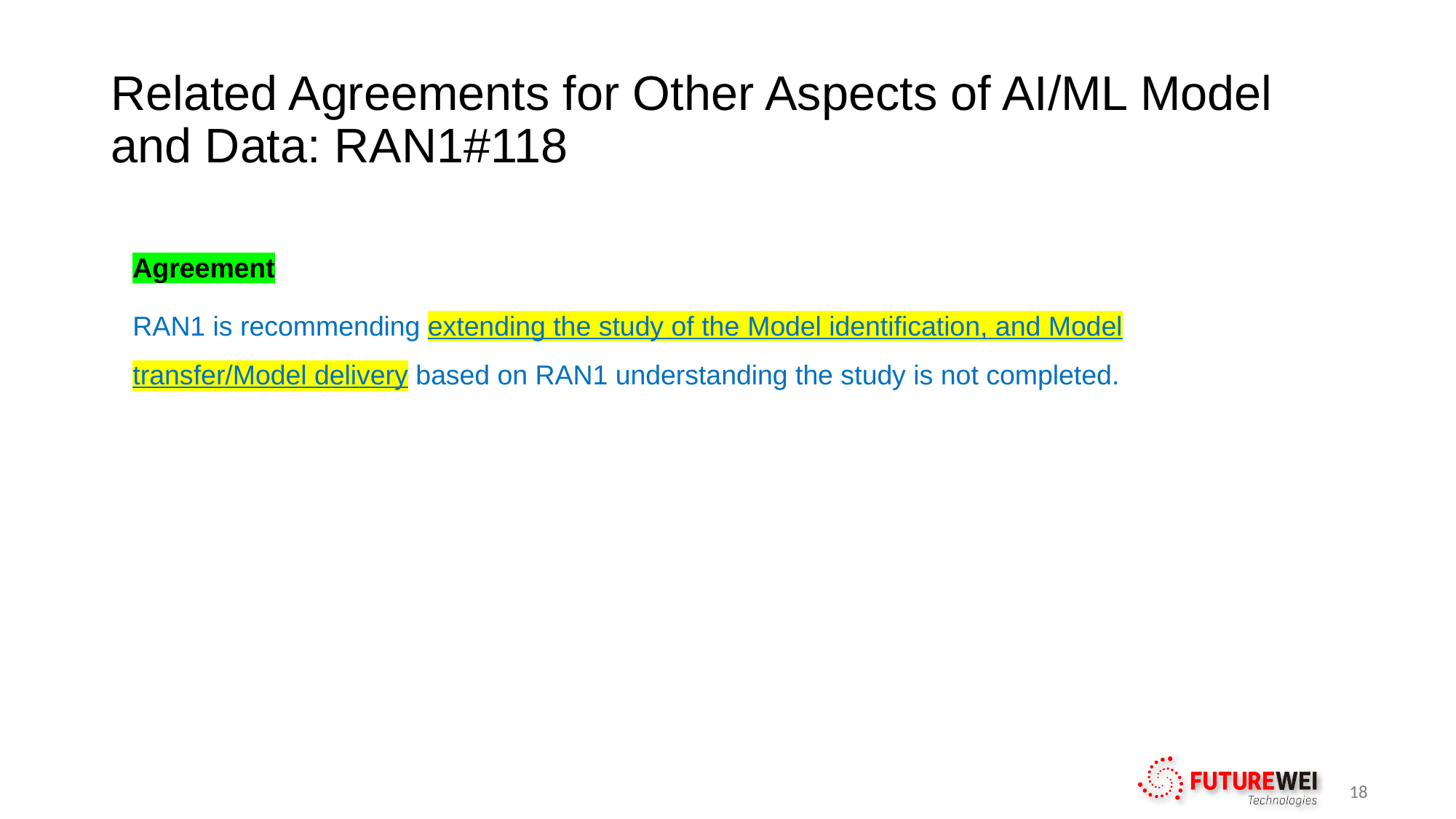

# Related Agreements for Other Aspects of AI/ML Model and Data: RAN1#118
Agreement
RAN1 is recommending extending the study of the Model identification, and Model transfer/Model delivery based on RAN1 understanding the study is not completed.
18